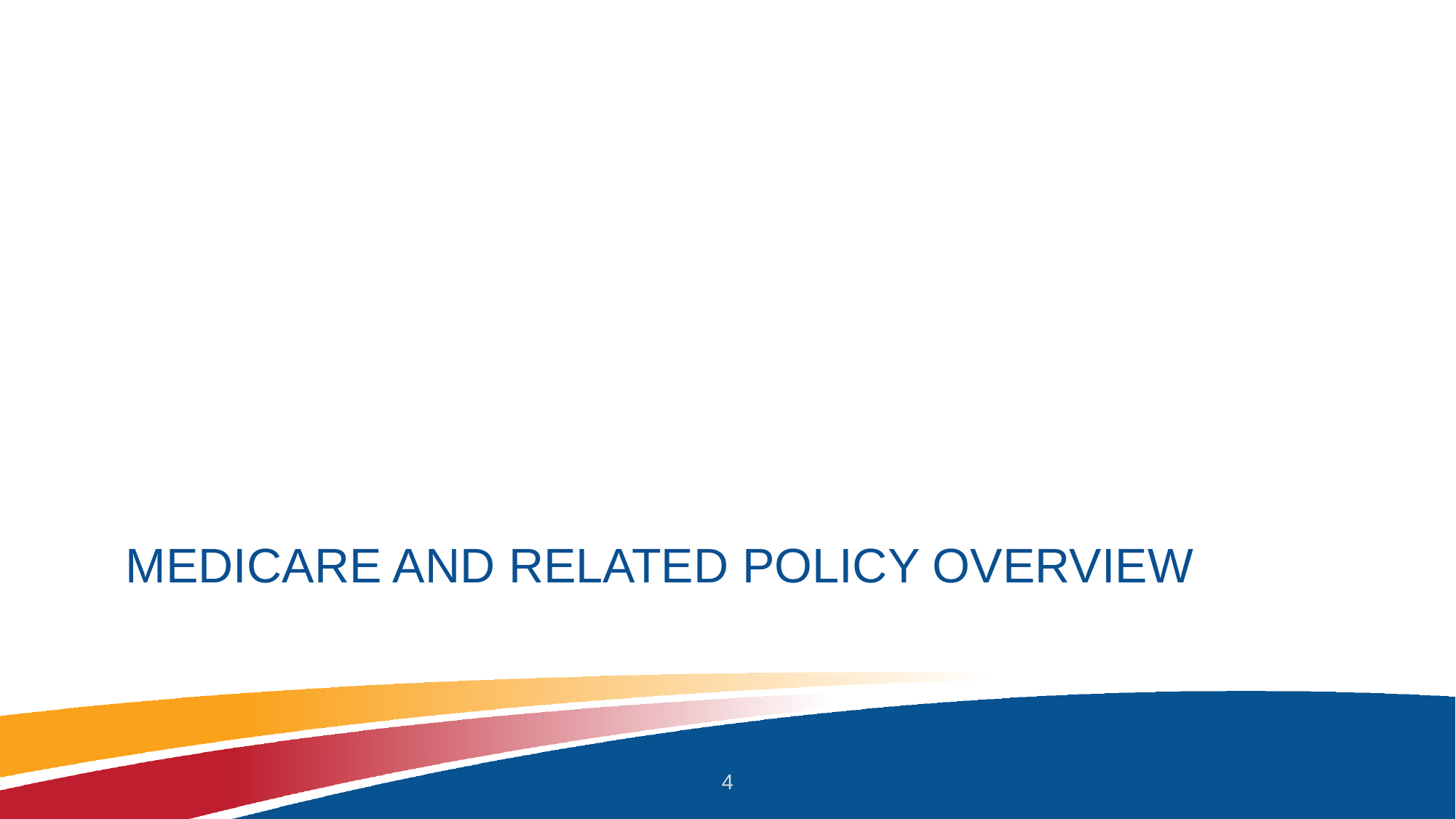

# Medicare and Related Policy Overview
4